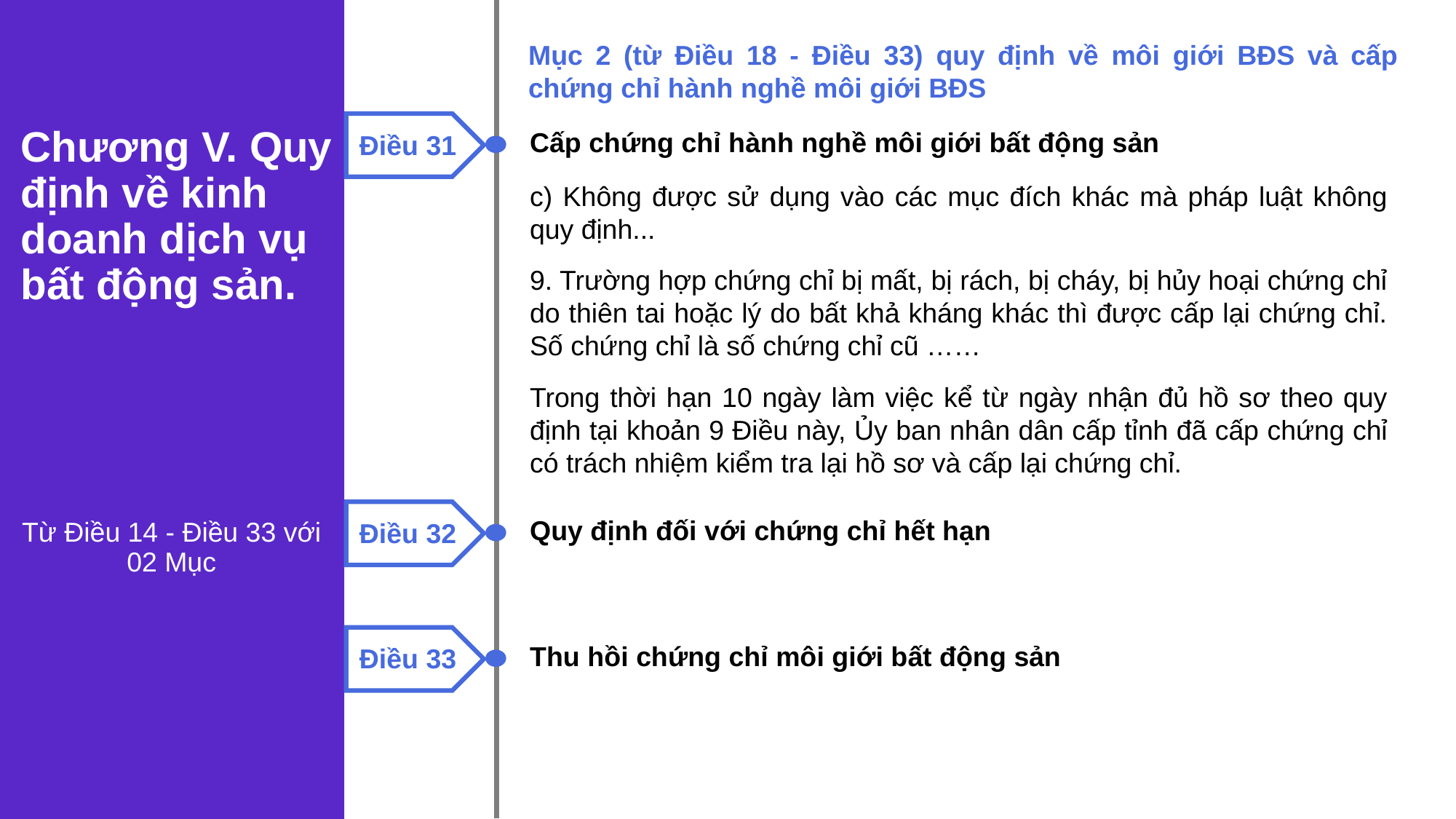

Mục 2 (từ Điều 18 - Điều 33) quy định về môi giới BĐS và cấp chứng chỉ hành nghề môi giới BĐS
Chương V. Quy định về kinh doanh dịch vụ bất động sản.

Cấp chứng chỉ hành nghề môi giới bất động sản
Điều 31

c) Không được sử dụng vào các mục đích khác mà pháp luật không quy định...
9. Trường hợp chứng chỉ bị mất, bị rách, bị cháy, bị hủy hoại chứng chỉ do thiên tai hoặc lý do bất khả kháng khác thì được cấp lại chứng chỉ. Số chứng chỉ là số chứng chỉ cũ ……
Trong thời hạn 10 ngày làm việc kể từ ngày nhận đủ hồ sơ theo quy định tại khoản 9 Điều này, Ủy ban nhân dân cấp tỉnh đã cấp chứng chỉ có trách nhiệm kiểm tra lại hồ sơ và cấp lại chứng chỉ.

Từ Điều 14 - Điều 33 với
02 Mục

Quy định đối với chứng chỉ hết hạn
Điều 32

Thu hồi chứng chỉ môi giới bất động sản
Điều 33